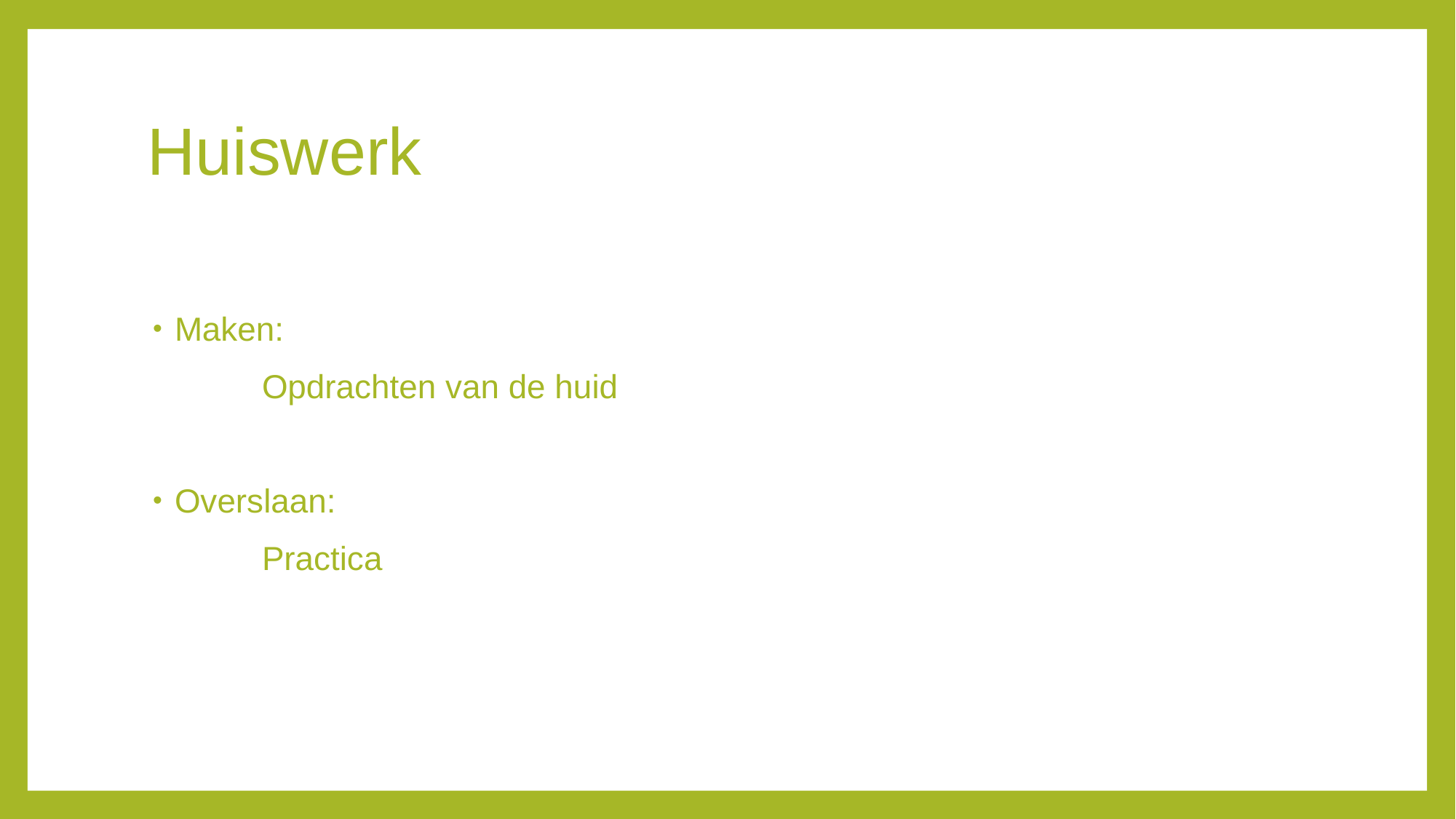

# Huiswerk

Maken:
	Opdrachten van de huid

Overslaan:
	Practica